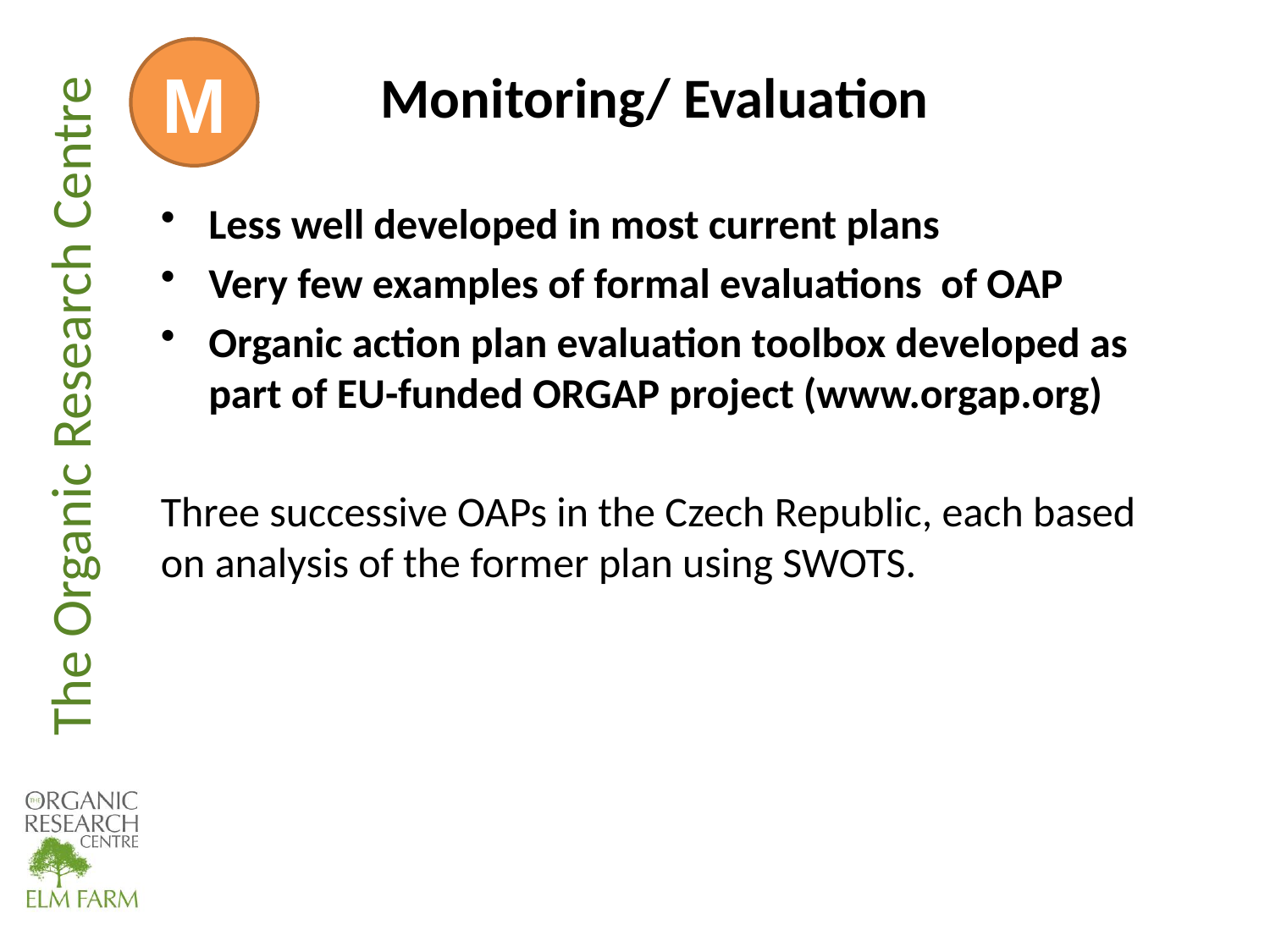

# Monitoring/ Evaluation
M
Less well developed in most current plans
Very few examples of formal evaluations  of OAP
Organic action plan evaluation toolbox developed as part of EU-funded ORGAP project (www.orgap.org)

Three successive OAPs in the Czech Republic, each based on analysis of the former plan using SWOTS.